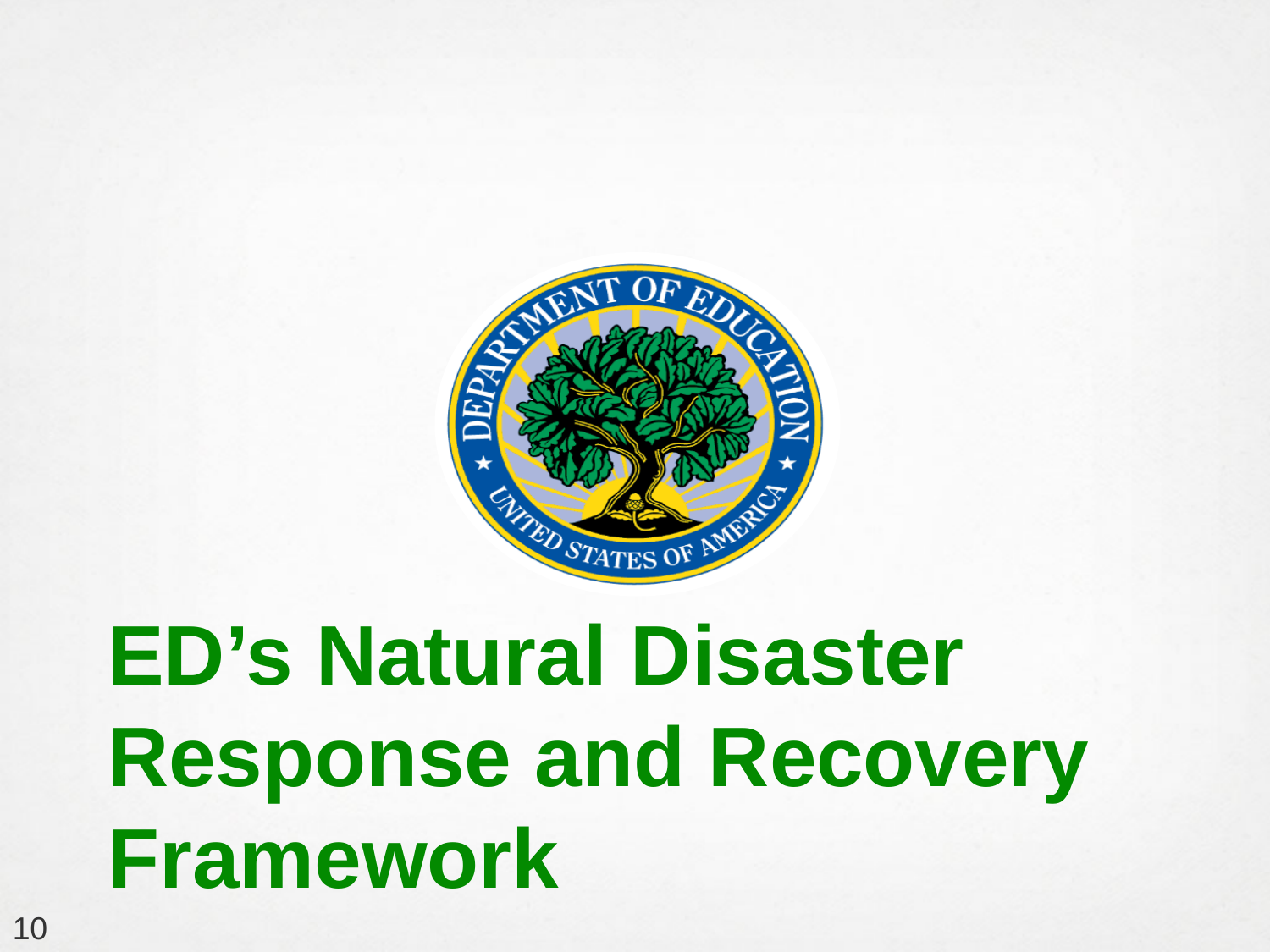

# ED’s Natural Disaster Response and Recovery Framework
10